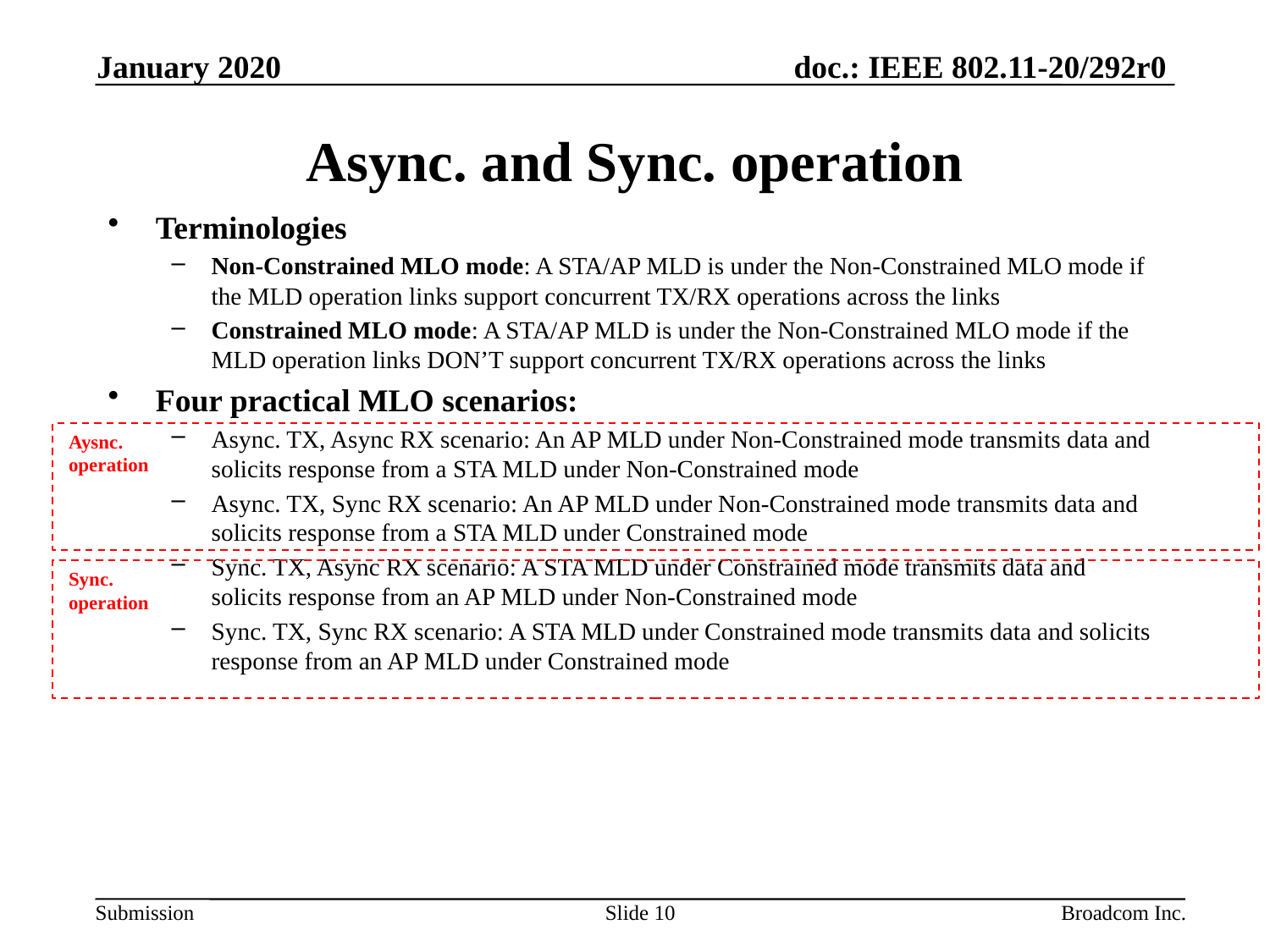

January 2020
# Async. and Sync. operation
Terminologies
Non-Constrained MLO mode: A STA/AP MLD is under the Non-Constrained MLO mode if the MLD operation links support concurrent TX/RX operations across the links
Constrained MLO mode: A STA/AP MLD is under the Non-Constrained MLO mode if the MLD operation links DON’T support concurrent TX/RX operations across the links
Four practical MLO scenarios:
Async. TX, Async RX scenario: An AP MLD under Non-Constrained mode transmits data and solicits response from a STA MLD under Non-Constrained mode
Async. TX, Sync RX scenario: An AP MLD under Non-Constrained mode transmits data and solicits response from a STA MLD under Constrained mode
Sync. TX, Async RX scenario: A STA MLD under Constrained mode transmits data and solicits response from an AP MLD under Non-Constrained mode
Sync. TX, Sync RX scenario: A STA MLD under Constrained mode transmits data and solicits response from an AP MLD under Constrained mode

Aysnc. operation

Sync. operation
Slide 10
Broadcom Inc.